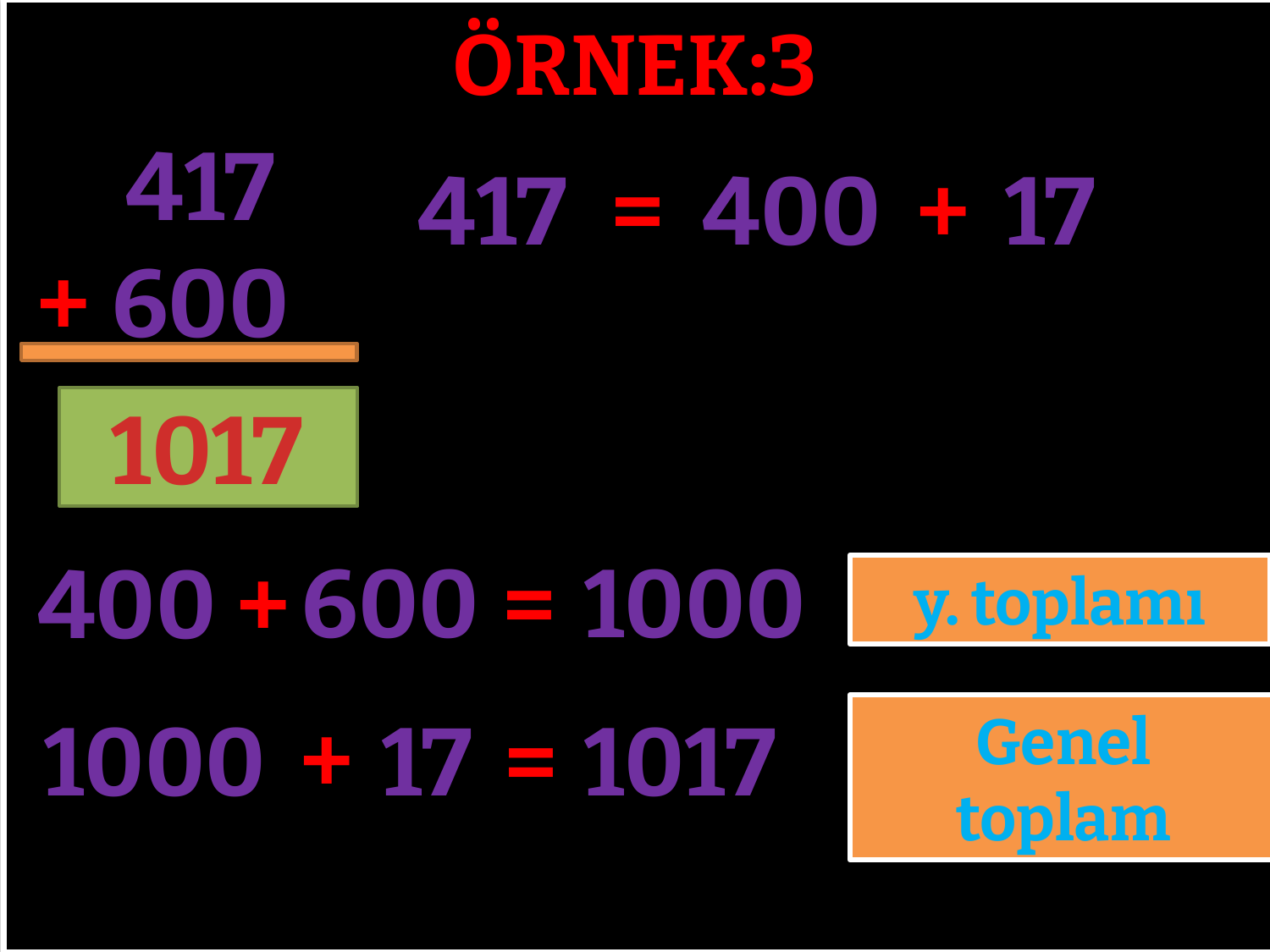

ÖRNEK:3
417
417
=
400
+
17
+
600
#

1017

600
1000
400
+
=
y. toplamı
+
1000
17
=
1017
Genel toplam